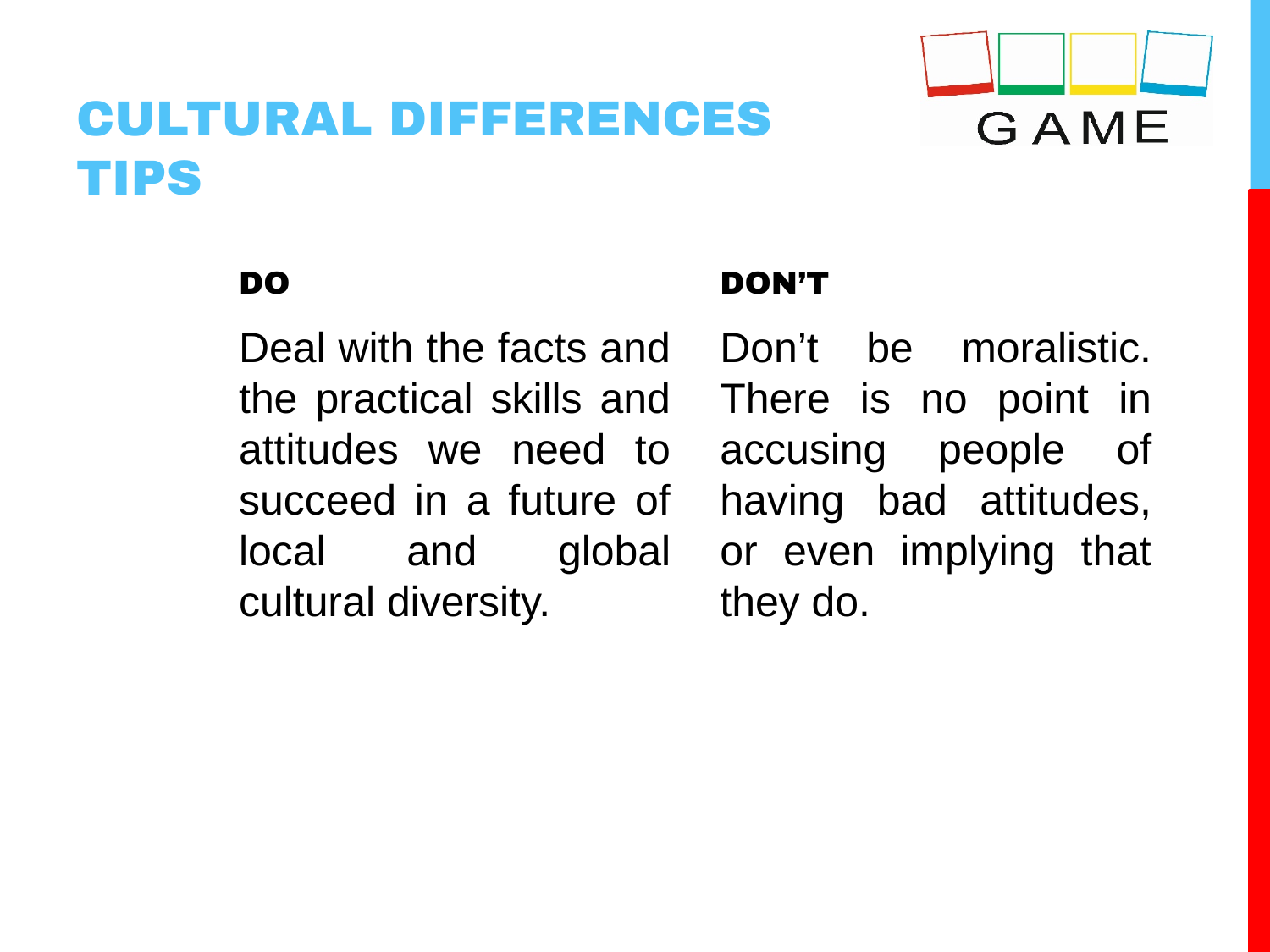

# CULTURAL DIFFERENCES TIPS
DO
DON’T
Deal with the facts and the practical skills and attitudes we need to succeed in a future of local and global cultural diversity.

Don’t be moralistic. There is no point in accusing people of having bad attitudes, or even implying that they do.